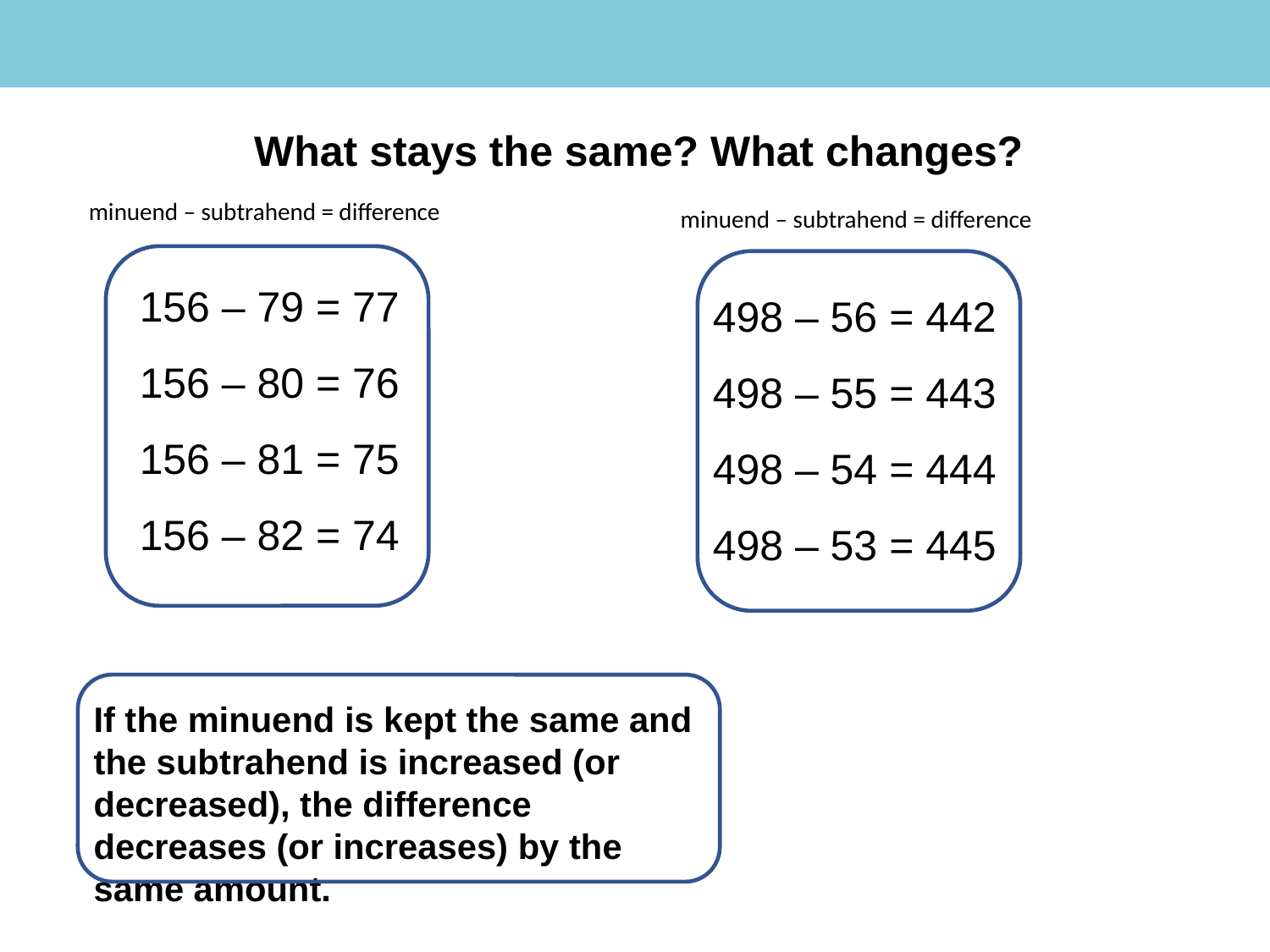

What stays the same? What changes?
minuend – subtrahend = difference
minuend – subtrahend = difference

156 – 79 = 77

156 – 80 = 76

156 – 81 = 75

156 – 82 = 74
498 – 56 = 442

498 – 55 = 443

498 – 54 = 444

498 – 53 = 445

If the minuend is kept the same and the subtrahend is increased (or decreased), the difference decreases (or increases) by the same amount.